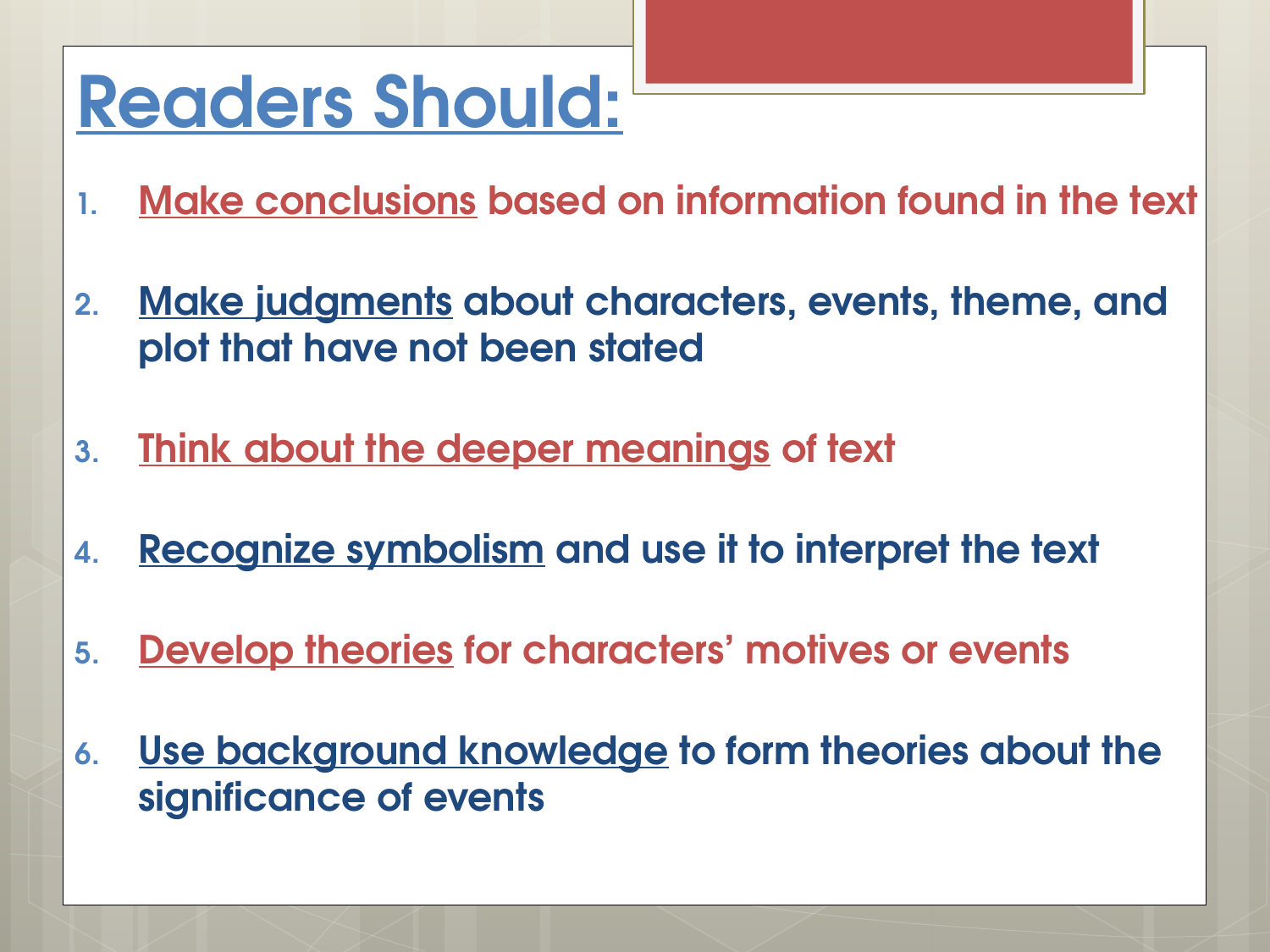

# Readers Should:
Make conclusions based on information found in the text
Make judgments about characters, events, theme, and plot that have not been stated
Think about the deeper meanings of text
Recognize symbolism and use it to interpret the text
Develop theories for characters’ motives or events
Use background knowledge to form theories about the significance of events